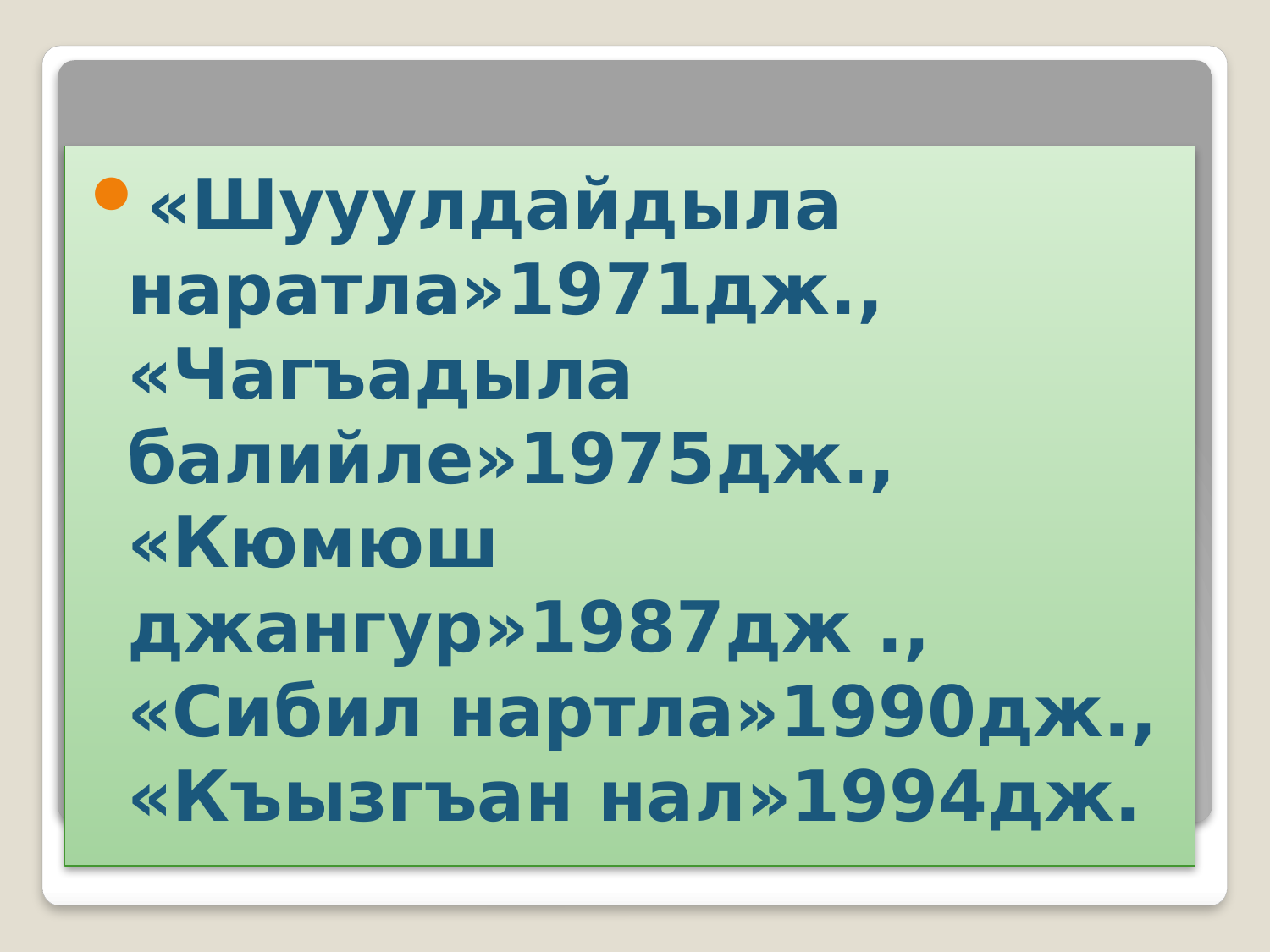

«Шууулдайдыла наратла»1971дж., «Чагъадыла балийле»1975дж., «Кюмюш джангур»1987дж ., «Сибил нартла»1990дж., «Къызгъан нал»1994дж.